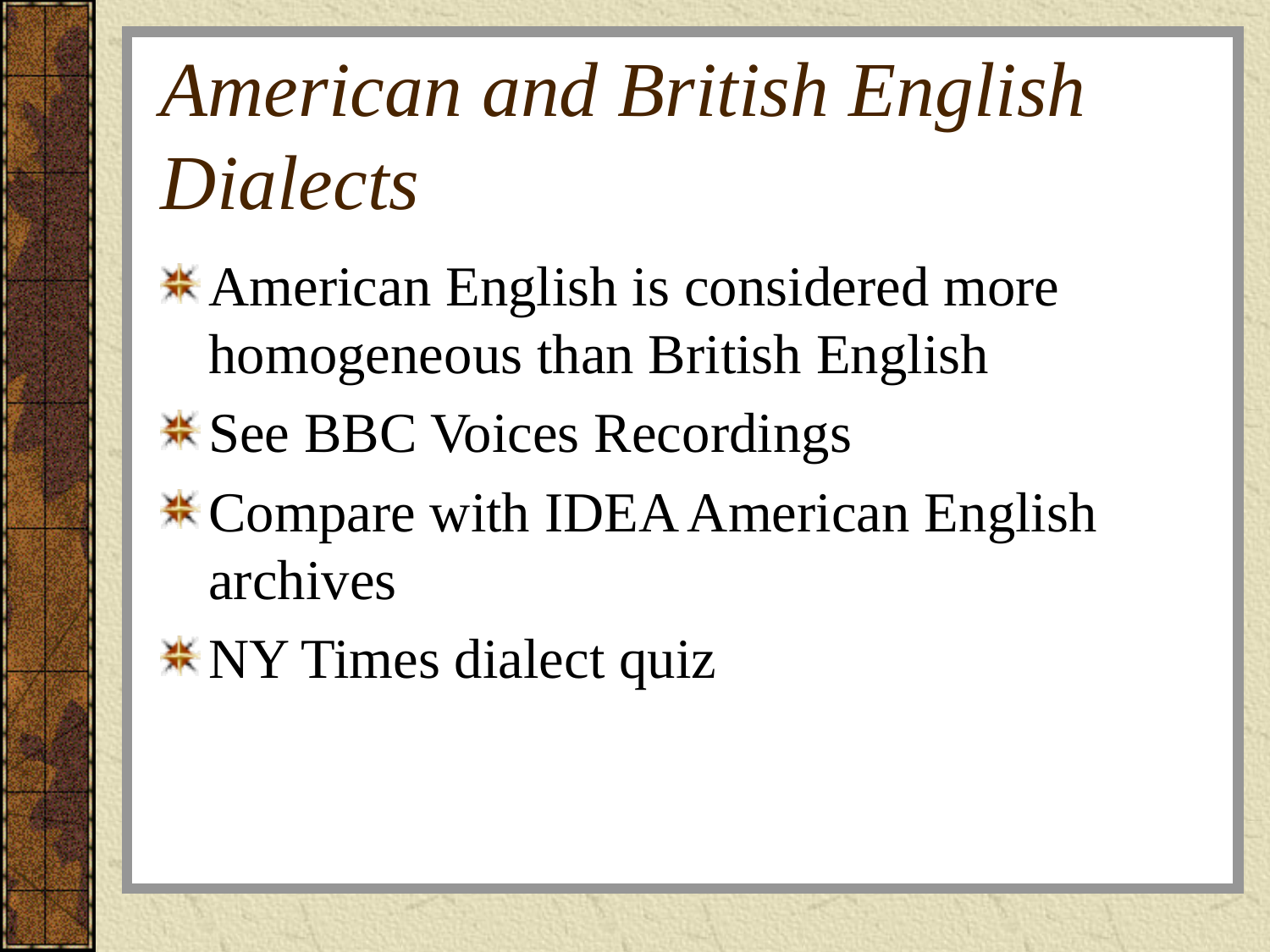

# American and British English Dialects
American English is considered more homogeneous than British English
See BBC Voices Recordings
Compare with IDEA American English archives
NY Times dialect quiz